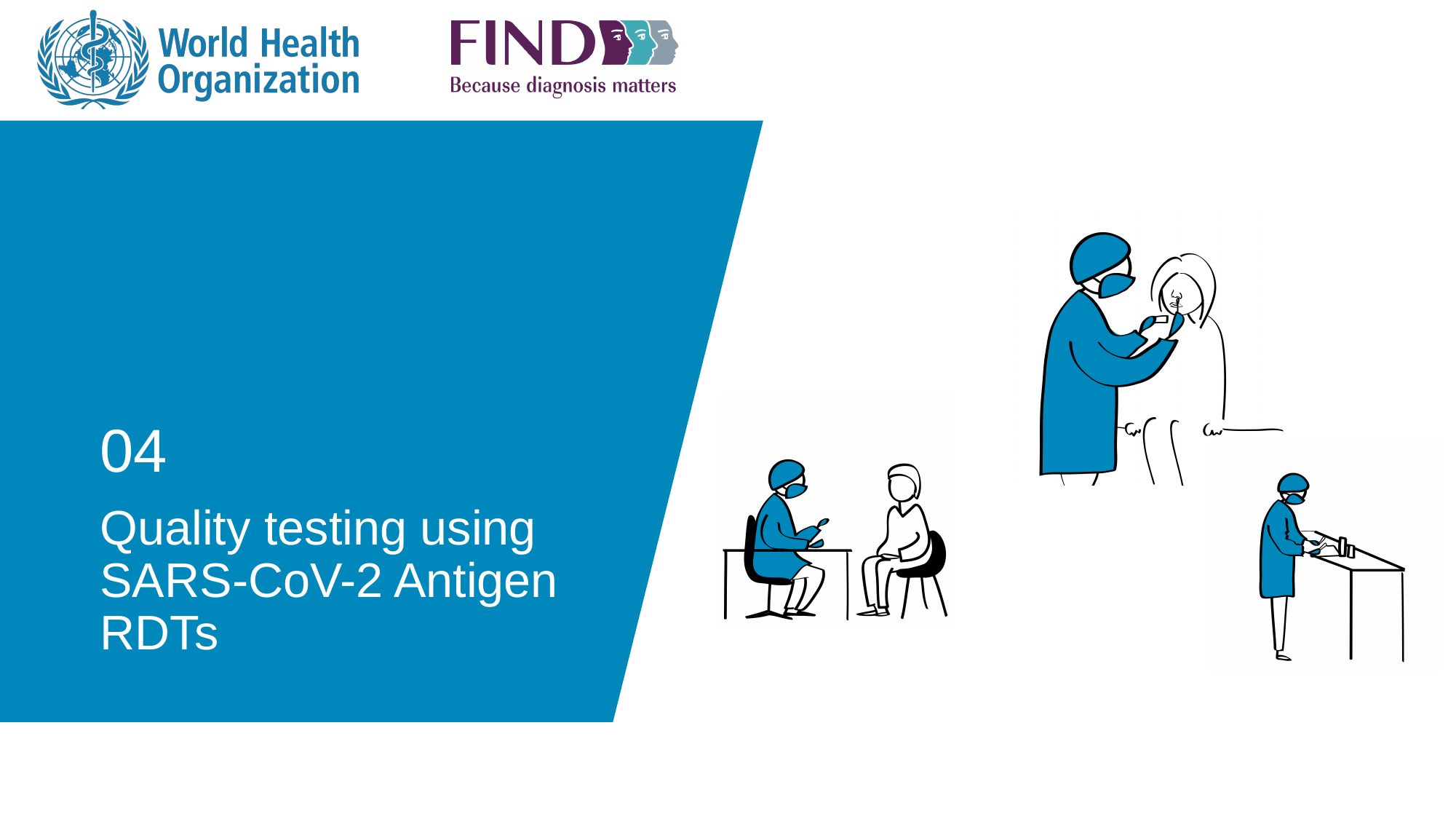

# 04
Quality testing using SARS-CoV-2 Antigen RDTs